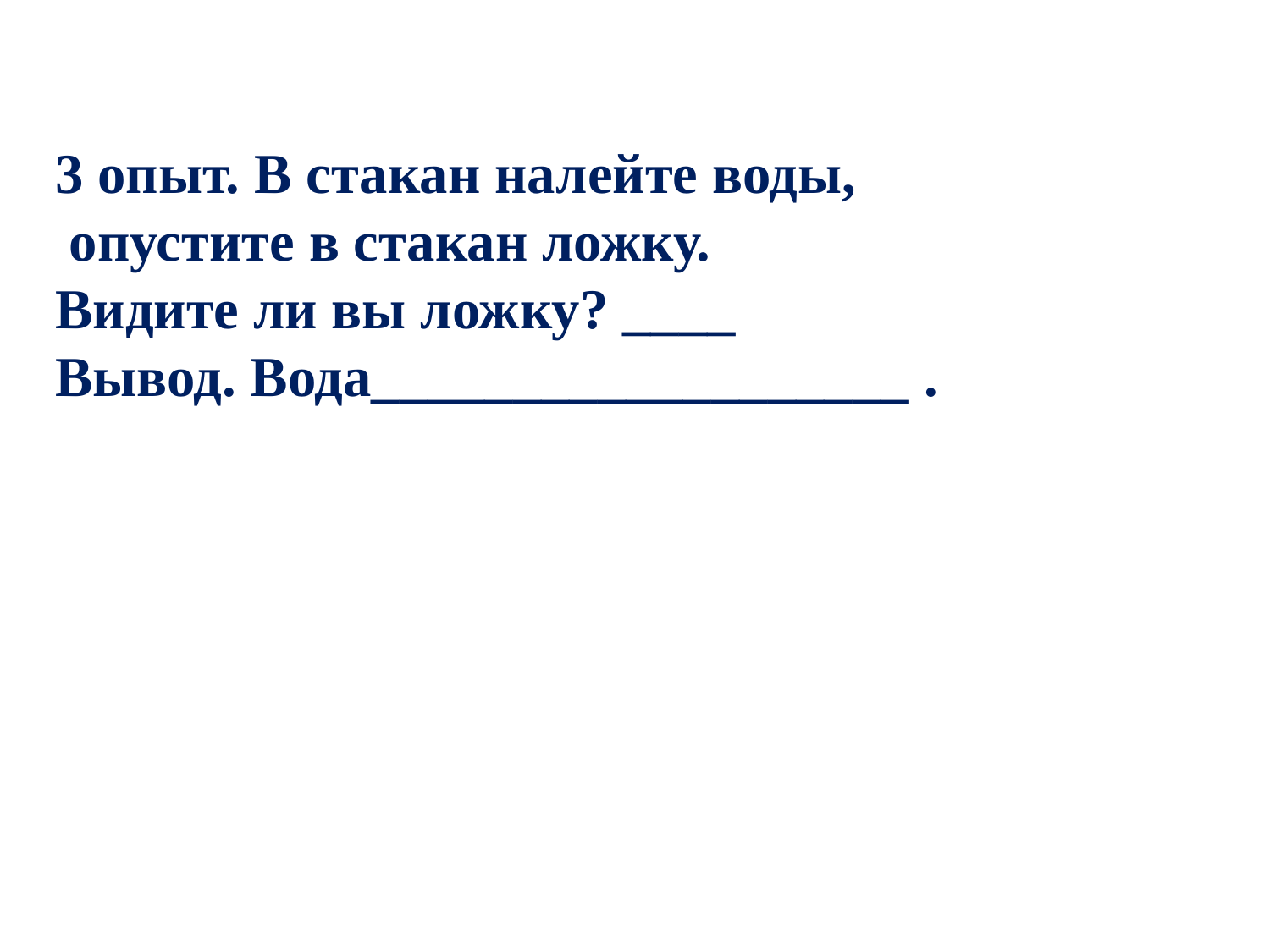

3 опыт. В стакан налейте воды,
 опустите в стакан ложку.
Видите ли вы ложку? ____
Вывод. Вода___________________ .